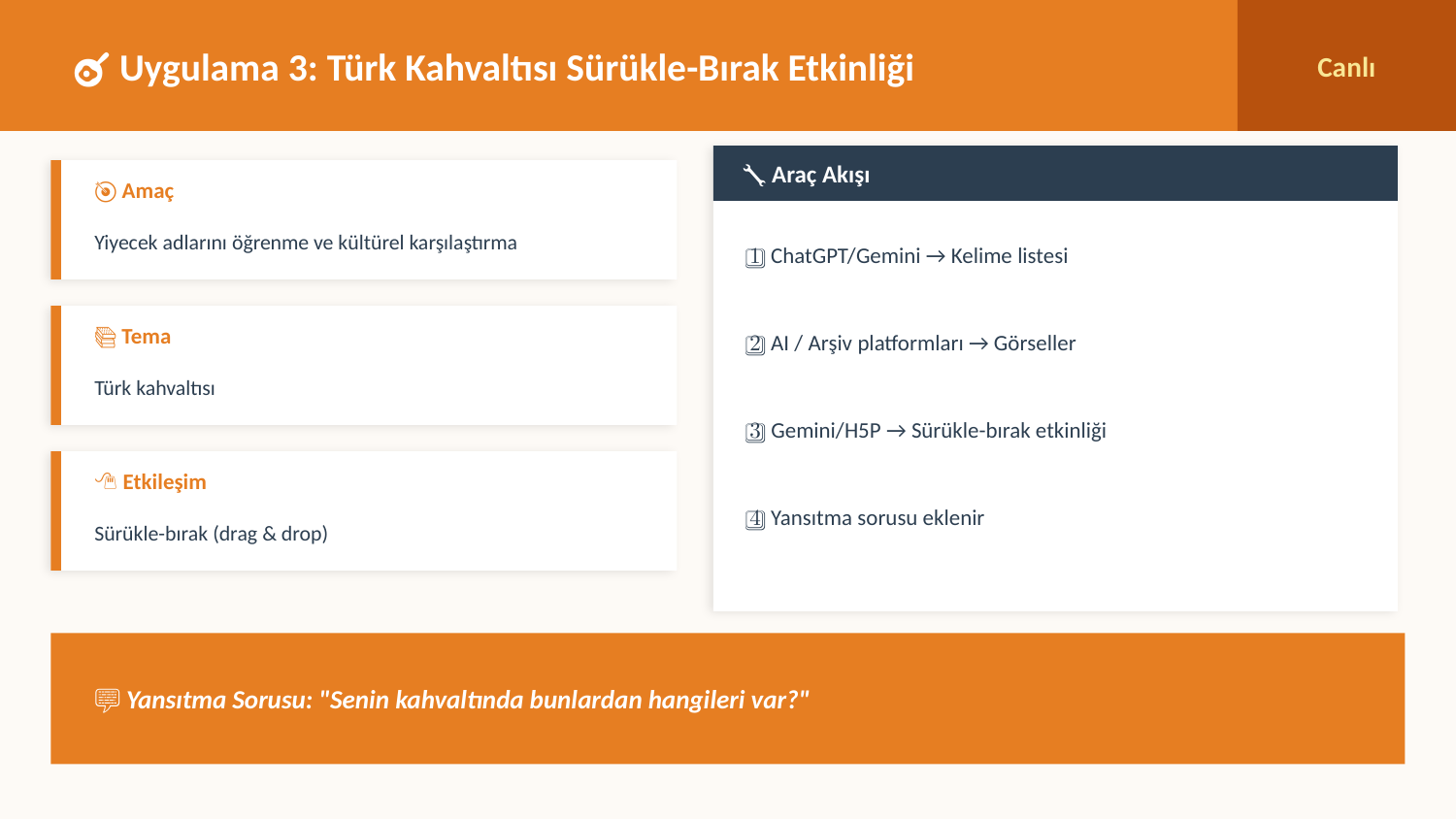

🍳 Uygulama 3: Türk Kahvaltısı Sürükle-Bırak Etkinliği

Canlı

🔧 Araç Akışı

🎯 Amaç
Yiyecek adlarını öğrenme ve kültürel karşılaştırma
1️⃣  ChatGPT/Gemini → Kelime listesi

2️⃣  AI / Arşiv platformları → Görseller
📚 Tema
Türk kahvaltısı
3️⃣  Gemini/H5P → Sürükle-bırak etkinliği

🖱️ Etkileşim
4️⃣  Yansıtma sorusu eklenir
Sürükle-bırak (drag & drop)

💬 Yansıtma Sorusu: "Senin kahvaltında bunlardan hangileri var?"